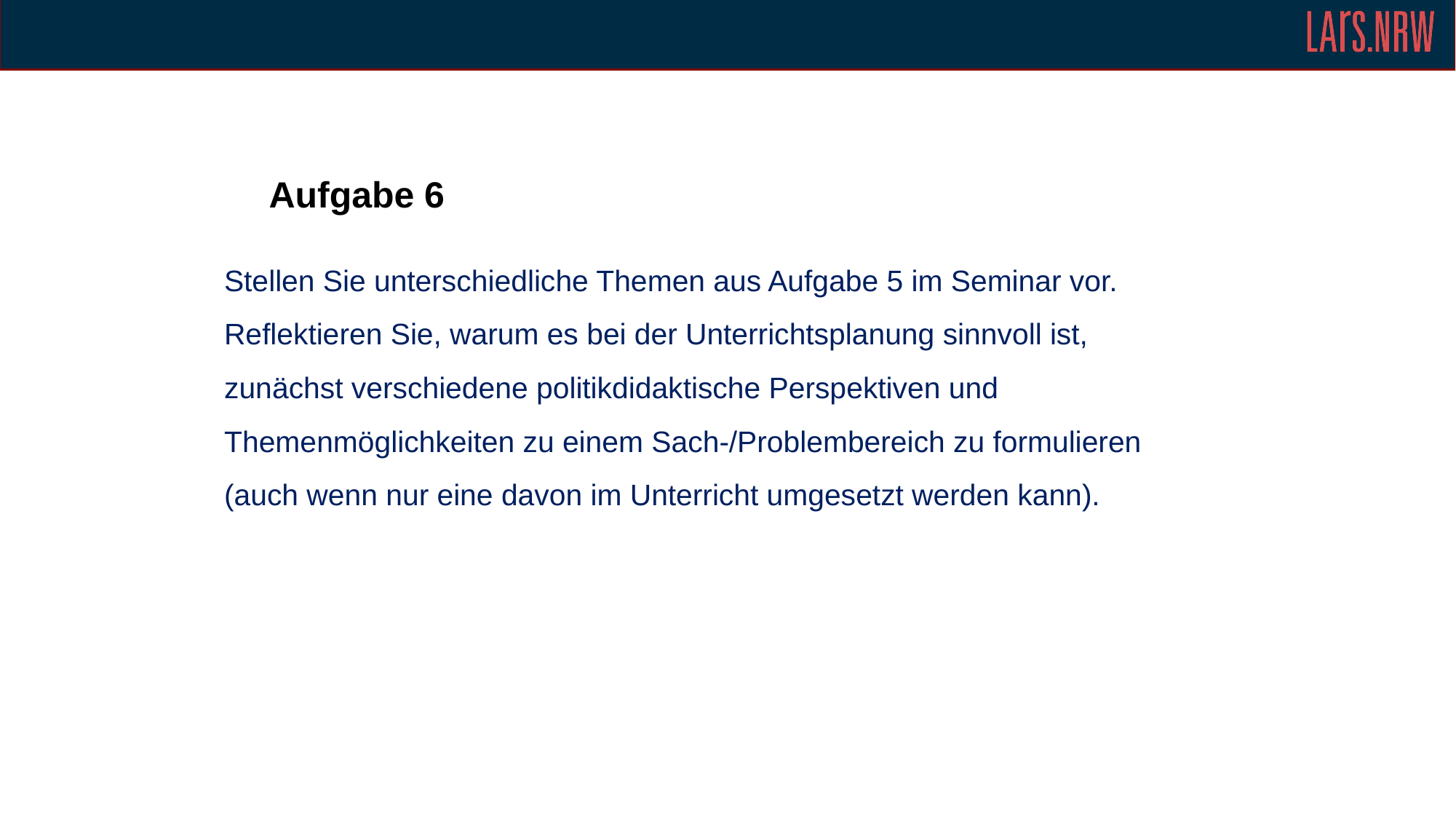

# Aufgabe 6
Stellen Sie unterschiedliche Themen aus Aufgabe 5 im Seminar vor. Reflektieren Sie, warum es bei der Unterrichtsplanung sinnvoll ist, zunächst verschiedene politikdidaktische Perspektiven und Themenmöglichkeiten zu einem Sach-/Problembereich zu formulieren (auch wenn nur eine davon im Unterricht umgesetzt werden kann).